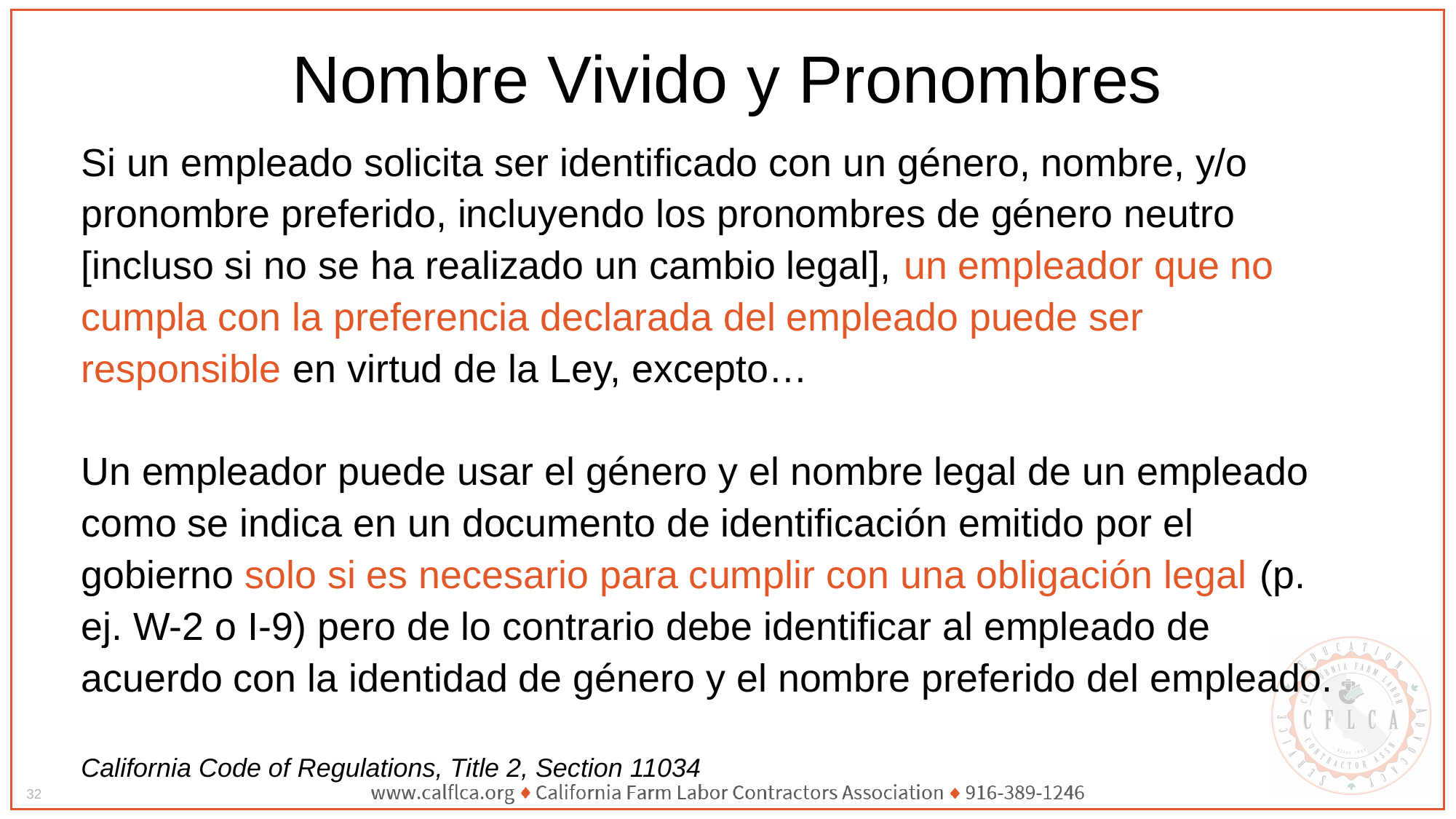

# Nombre Vivido y Pronombres
Si un empleado solicita ser identificado con un género, nombre, y/o pronombre preferido, incluyendo los pronombres de género neutro [incluso si no se ha realizado un cambio legal], un empleador que no cumpla con la preferencia declarada del empleado puede ser responsible en virtud de la Ley, excepto…

Un empleador puede usar el género y el nombre legal de un empleado como se indica en un documento de identificación emitido por el gobierno solo si es necesario para cumplir con una obligación legal (p. ej. W-2 o I-9) pero de lo contrario debe identificar al empleado de acuerdo con la identidad de género y el nombre preferido del empleado.

California Code of Regulations, Title 2, Section 11034
32